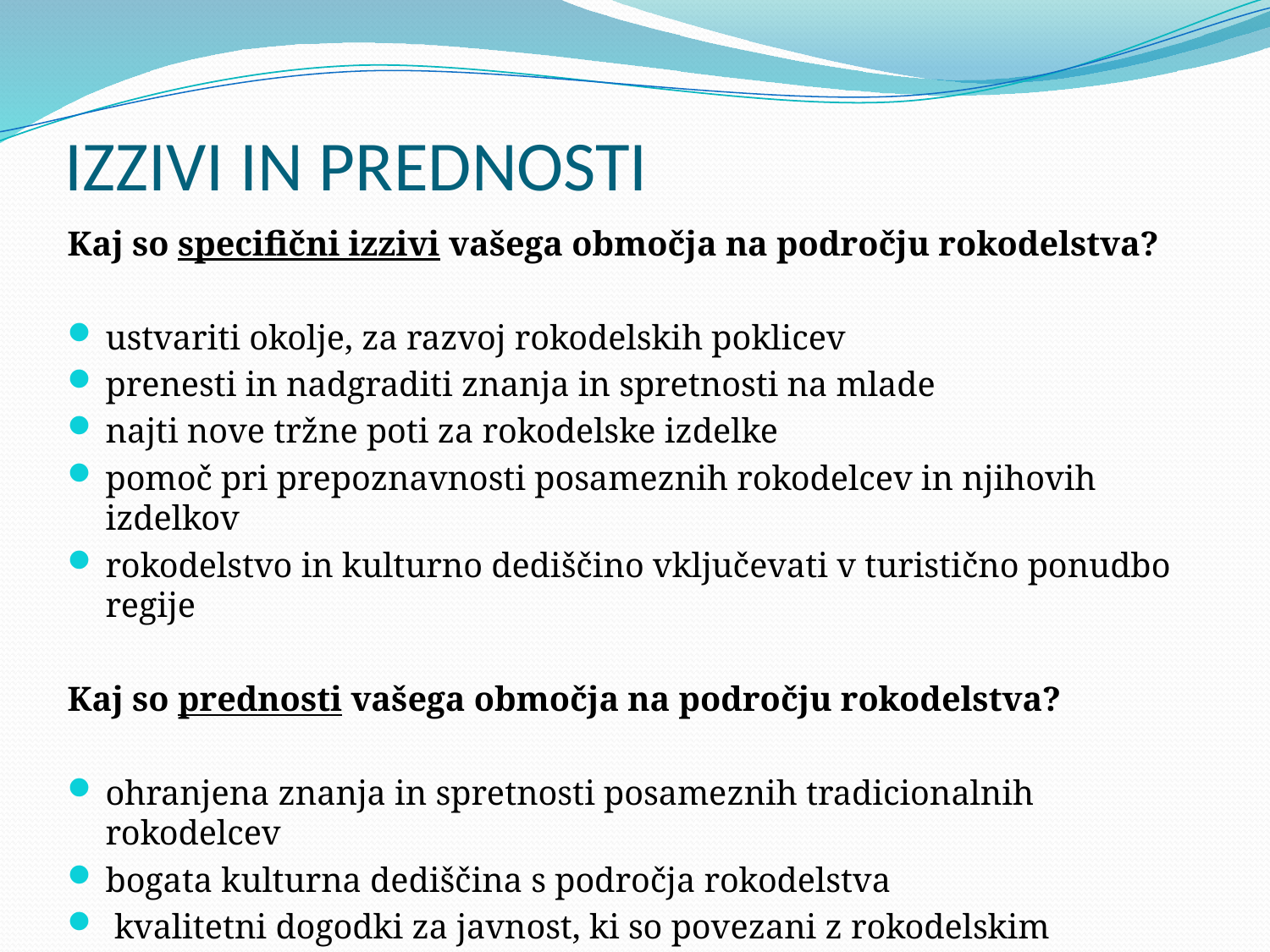

# IZZIVI IN PREDNOSTI
Kaj so specifični izzivi vašega območja na področju rokodelstva?

ustvariti okolje, za razvoj rokodelskih poklicev
prenesti in nadgraditi znanja in spretnosti na mlade
najti nove tržne poti za rokodelske izdelke
pomoč pri prepoznavnosti posameznih rokodelcev in njihovih izdelkov
rokodelstvo in kulturno dediščino vključevati v turistično ponudbo regije

Kaj so prednosti vašega območja na področju rokodelstva?

ohranjena znanja in spretnosti posameznih tradicionalnih rokodelcev
bogata kulturna dediščina s področja rokodelstva
 kvalitetni dogodki za javnost, ki so povezani z rokodelskim vsebinami
delujoč rokodelski center – Center DUO v Veržeju (razstavni prostor, opremljena delavnica, knjižnica, prodajni prostor…)